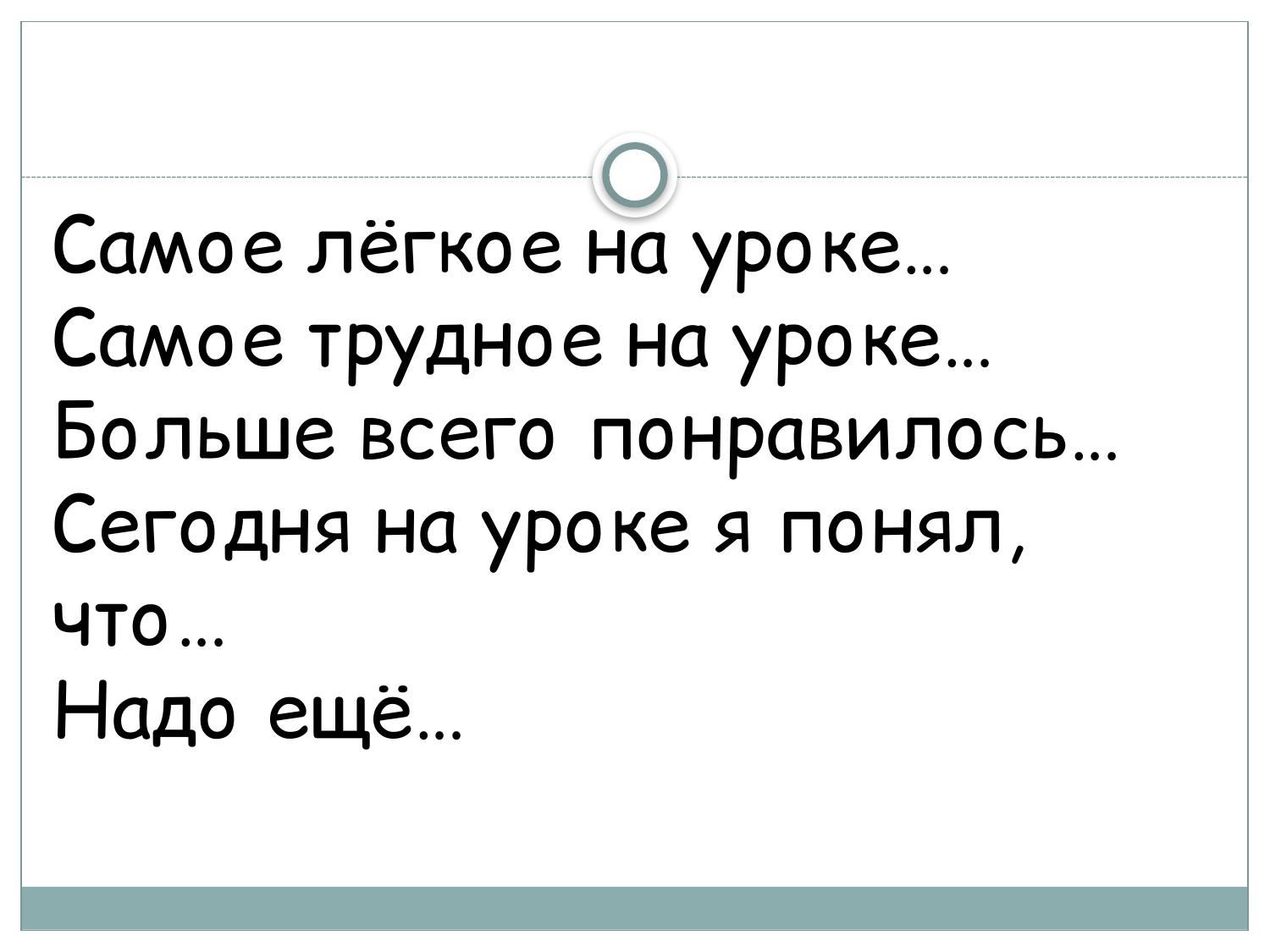

#
Самое лёгкое на уроке…
Самое трудное на уроке…
Больше всего понравилось…
Сегодня на уроке я понял, что…
Надо ещё…